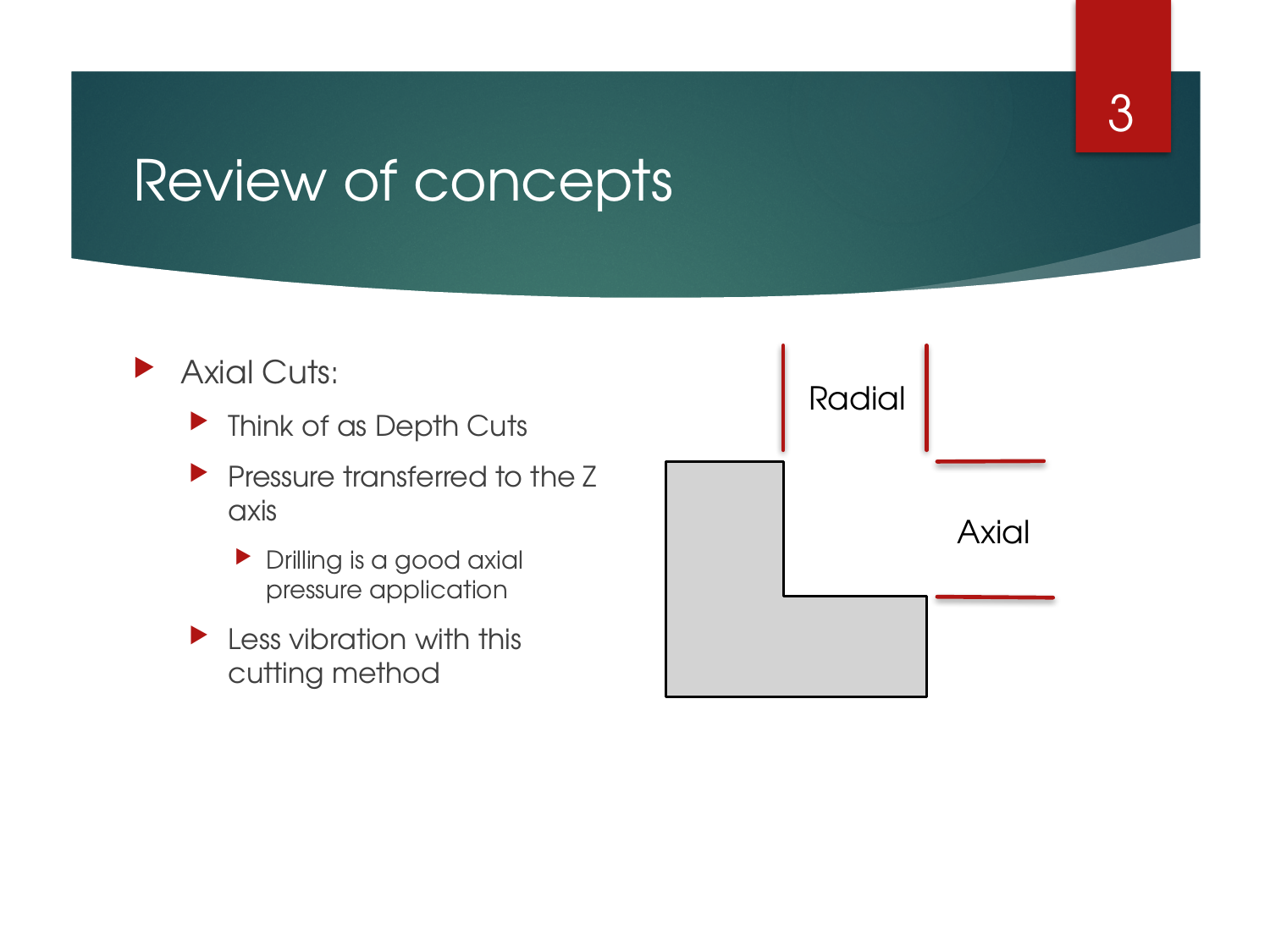

3
# Review of concepts
Axial Cuts:
Think of as Depth Cuts
Pressure transferred to the Z axis
Drilling is a good axial pressure application
Less vibration with this cutting method

Radial

Axial